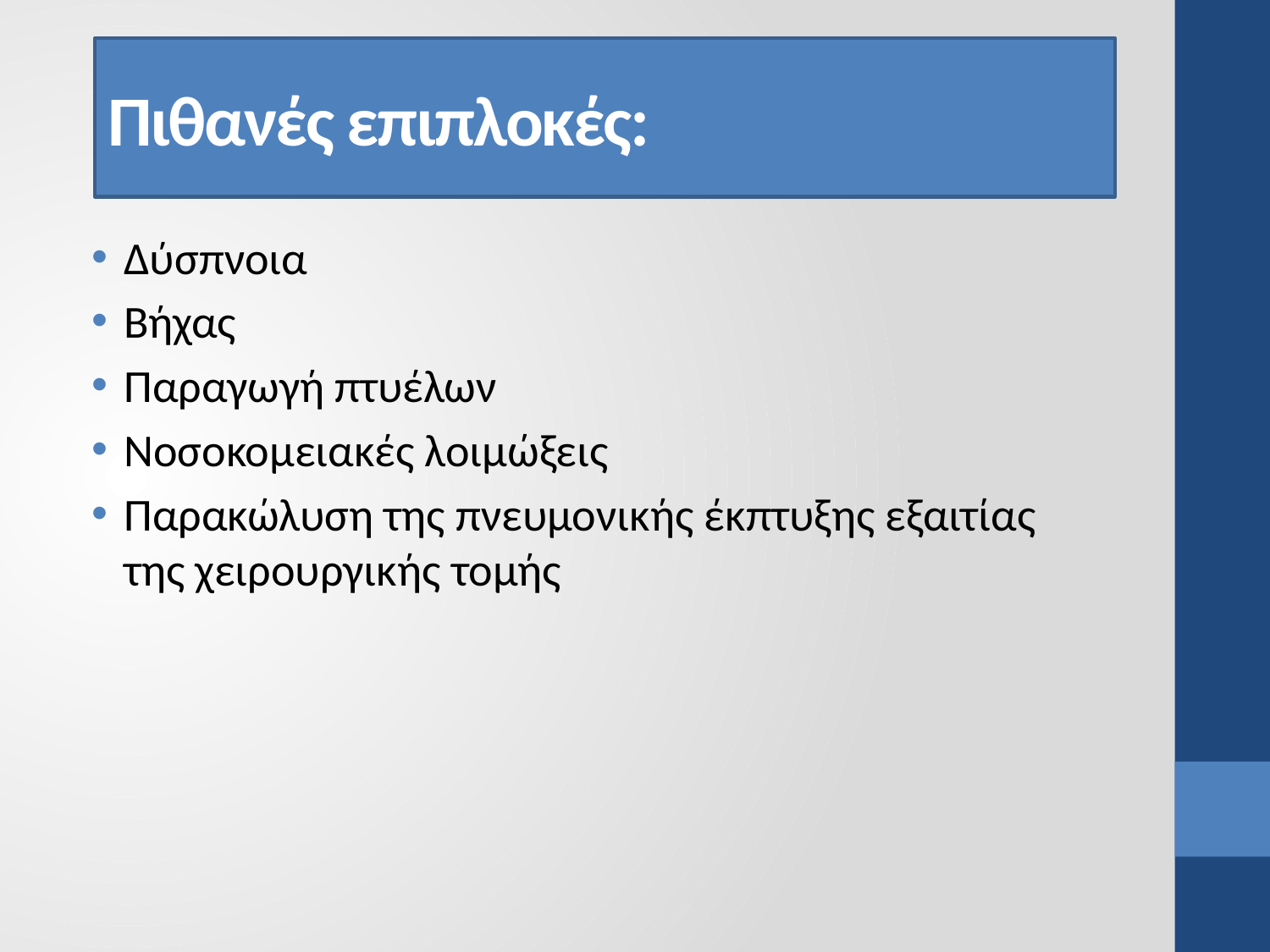

# Πιθανές επιπλοκές:
Δύσπνοια
Βήχας
Παραγωγή πτυέλων
Νοσοκομειακές λοιμώξεις
Παρακώλυση της πνευμονικής έκπτυξης εξαιτίας της χειρουργικής τομής